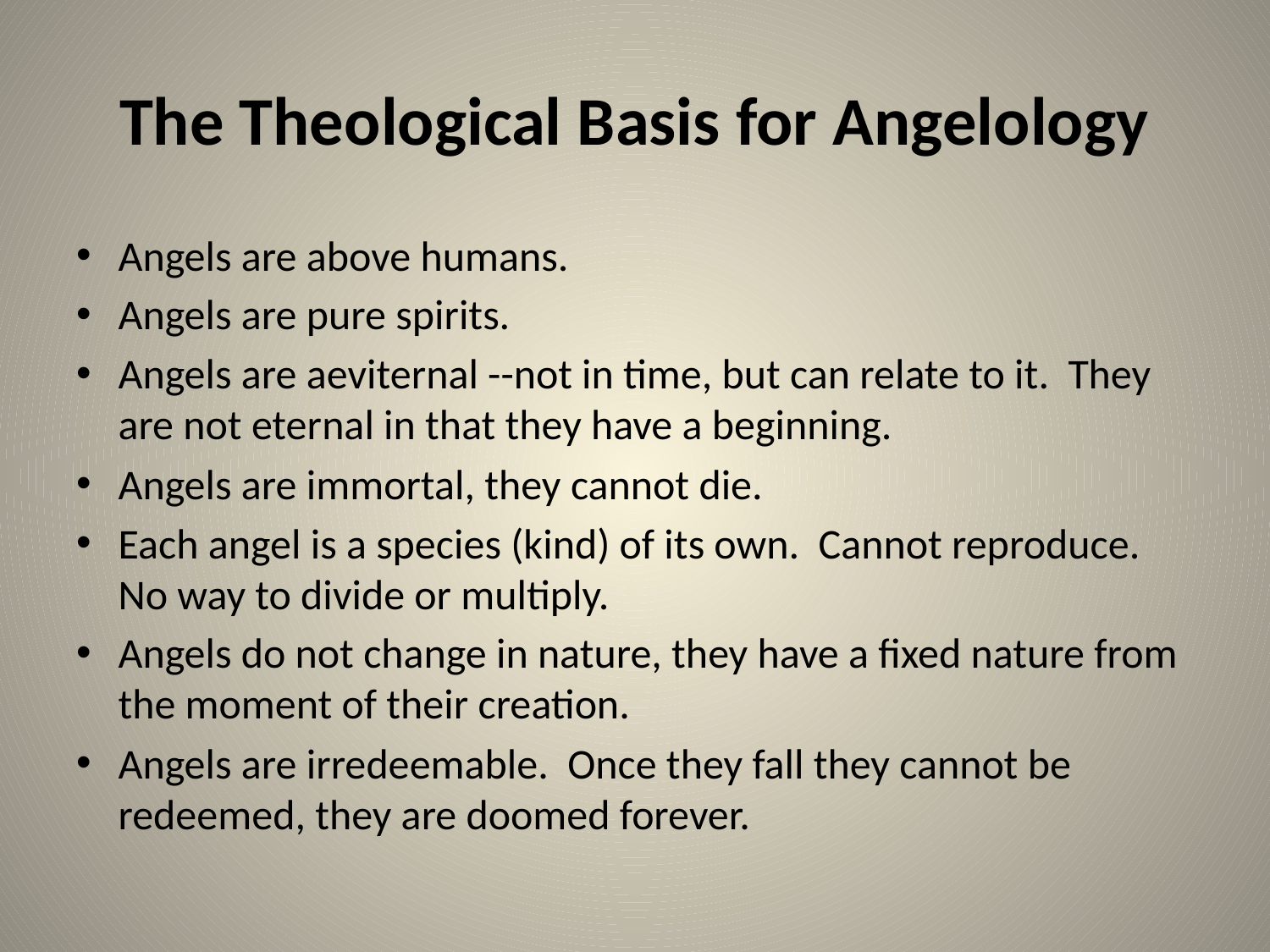

# The Theological Basis for Angelology
Angels are above humans.
Angels are pure spirits.
Angels are aeviternal --not in time, but can relate to it.  They are not eternal in that they have a beginning.
Angels are immortal, they cannot die.
Each angel is a species (kind) of its own.  Cannot reproduce.  No way to divide or multiply.
Angels do not change in nature, they have a fixed nature from the moment of their creation.
Angels are irredeemable.  Once they fall they cannot be redeemed, they are doomed forever.